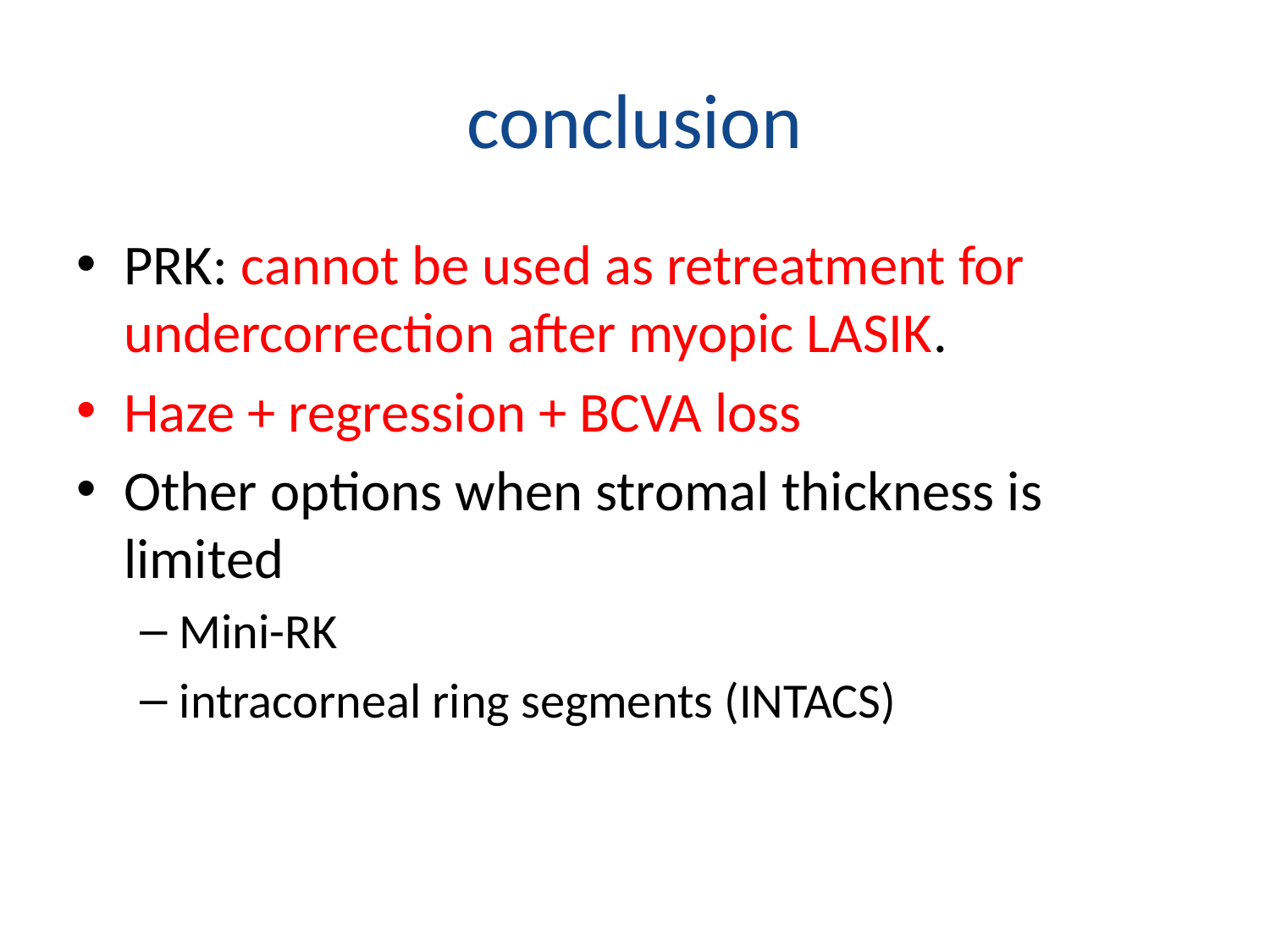

# conclusion
PRK: cannot be used as retreatment for undercorrection after myopic LASIK.
Haze + regression + BCVA loss
Other options when stromal thickness is limited
Mini-RK
intracorneal ring segments (INTACS)